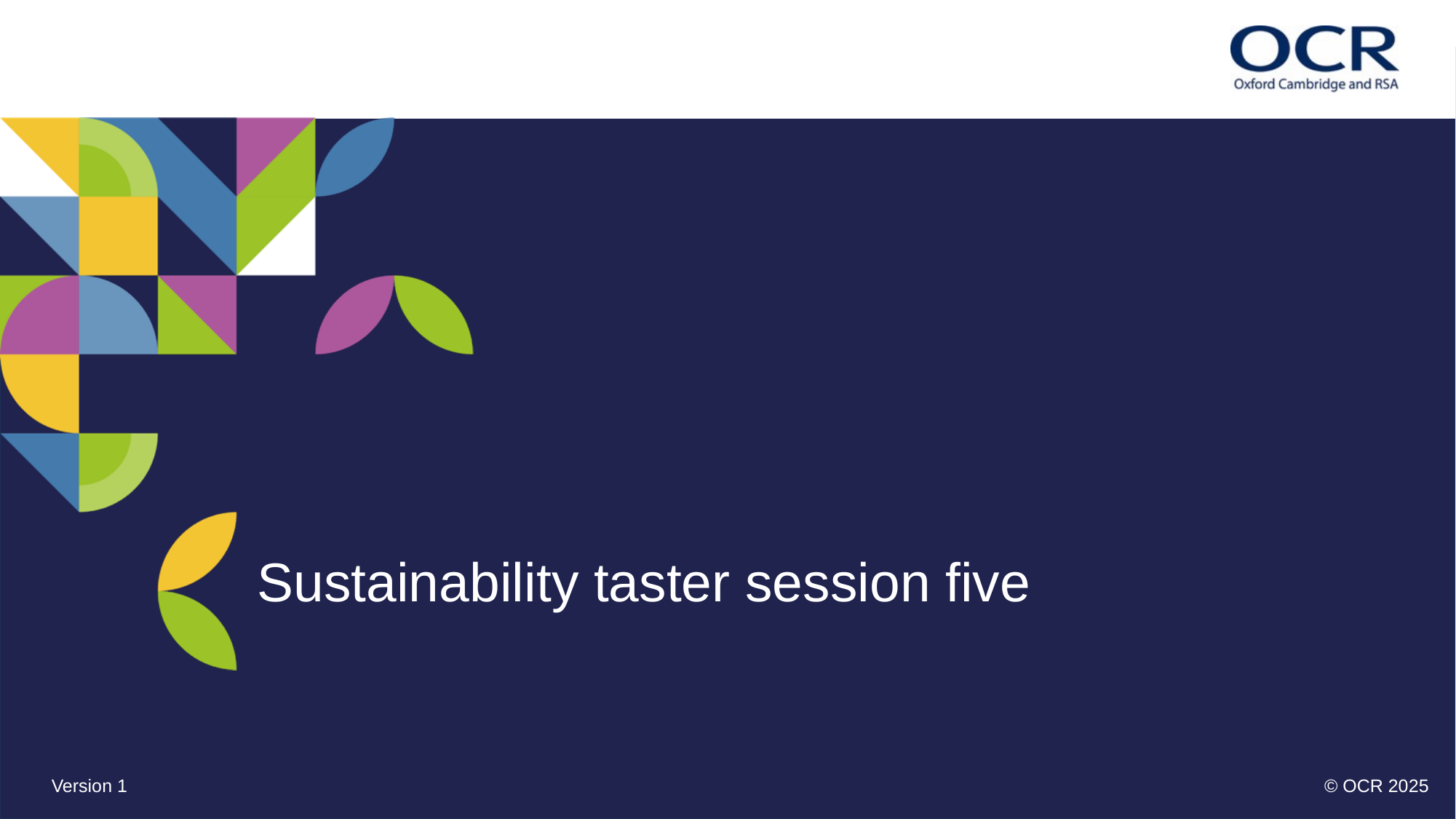

Sustainability taster session five
Version 1
© OCR 2025